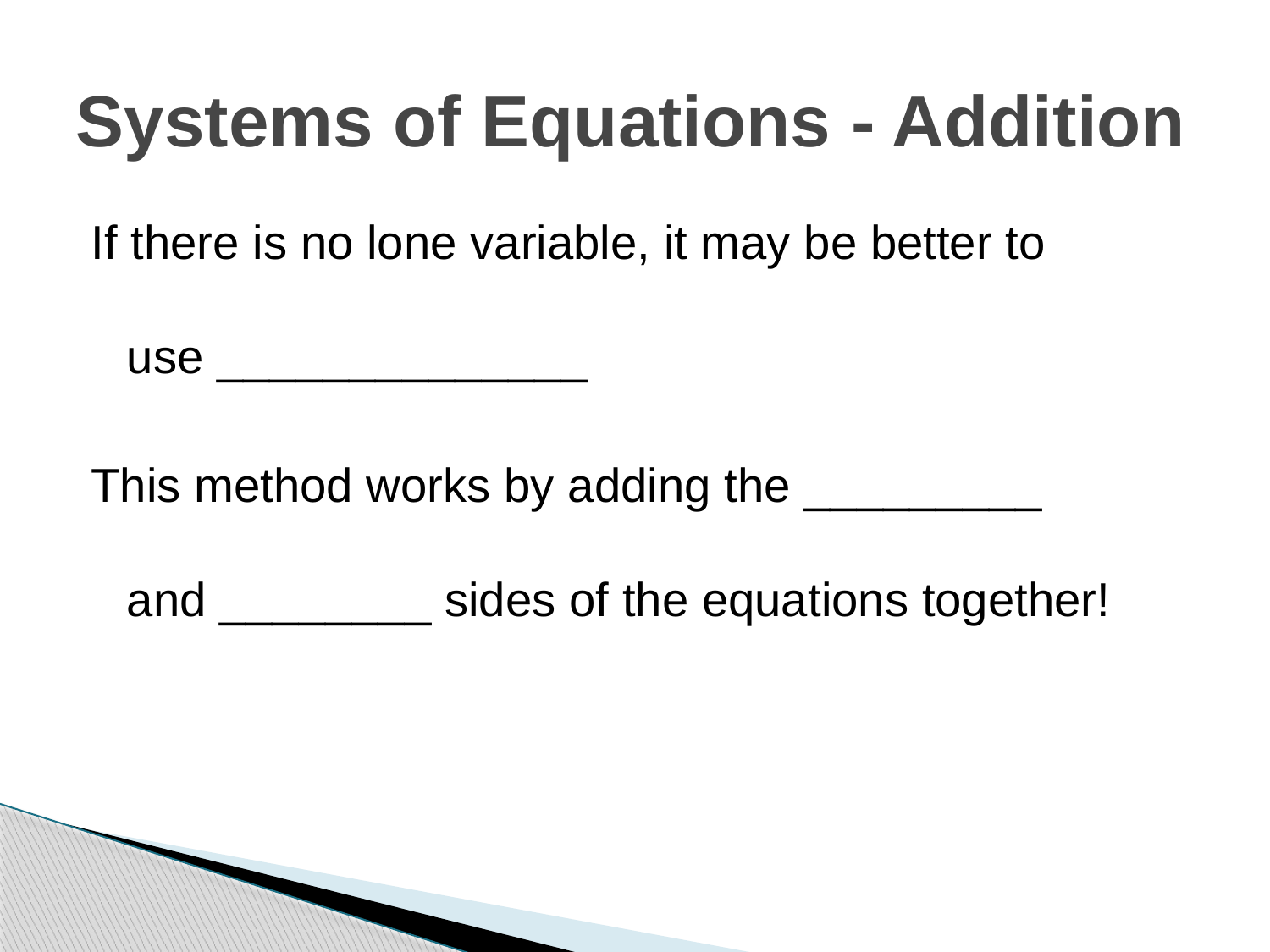

# Systems of Equations - Addition
If there is no lone variable, it may be better to
use ______________

This method works by adding the _________
and ________ sides of the equations together!